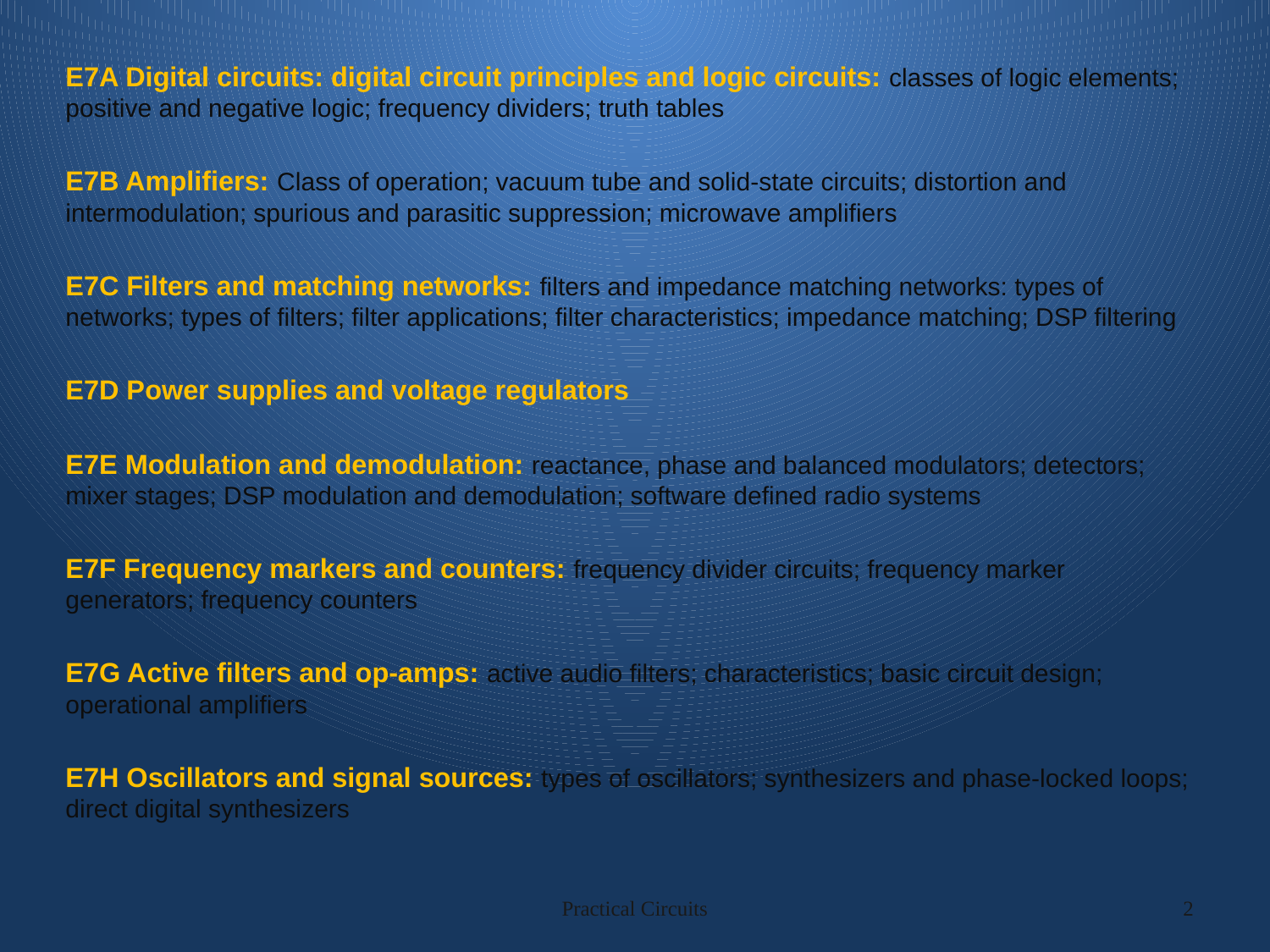

E7A Digital circuits: digital circuit principles and logic circuits: classes of logic elements; positive and negative logic; frequency dividers; truth tables

E7B Amplifiers: Class of operation; vacuum tube and solid-state circuits; distortion and intermodulation; spurious and parasitic suppression; microwave amplifiers

E7C Filters and matching networks: filters and impedance matching networks: types of networks; types of filters; filter applications; filter characteristics; impedance matching; DSP filtering

E7D Power supplies and voltage regulators

E7E Modulation and demodulation: reactance, phase and balanced modulators; detectors; mixer stages; DSP modulation and demodulation; software defined radio systems

E7F Frequency markers and counters: frequency divider circuits; frequency marker generators; frequency counters

E7G Active filters and op-amps: active audio filters; characteristics; basic circuit design; operational amplifiers

E7H Oscillators and signal sources: types of oscillators; synthesizers and phase-locked loops; direct digital synthesizers
Practical Circuits
2